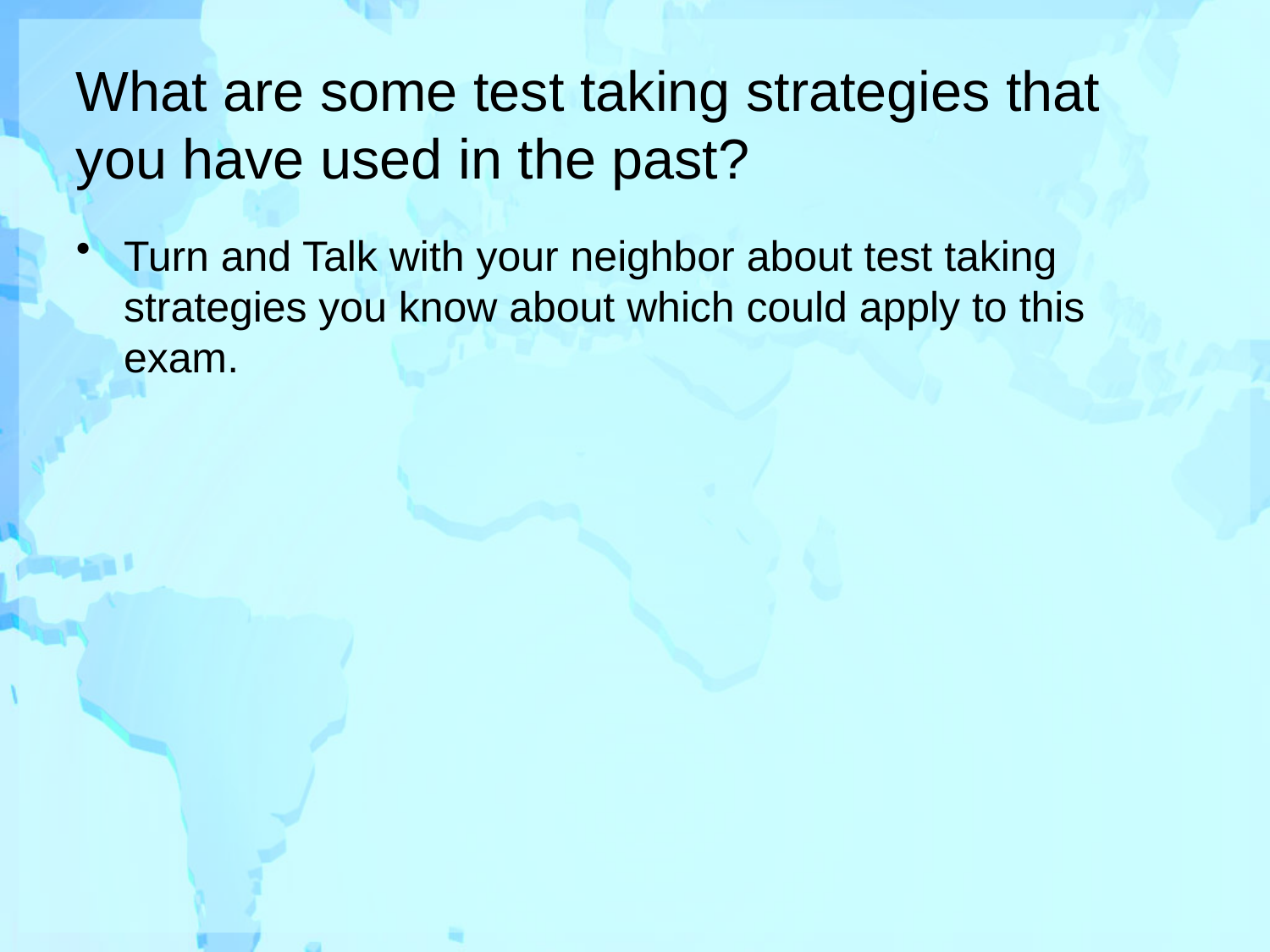

# What are some test taking strategies that you have used in the past?
Turn and Talk with your neighbor about test taking strategies you know about which could apply to this exam.